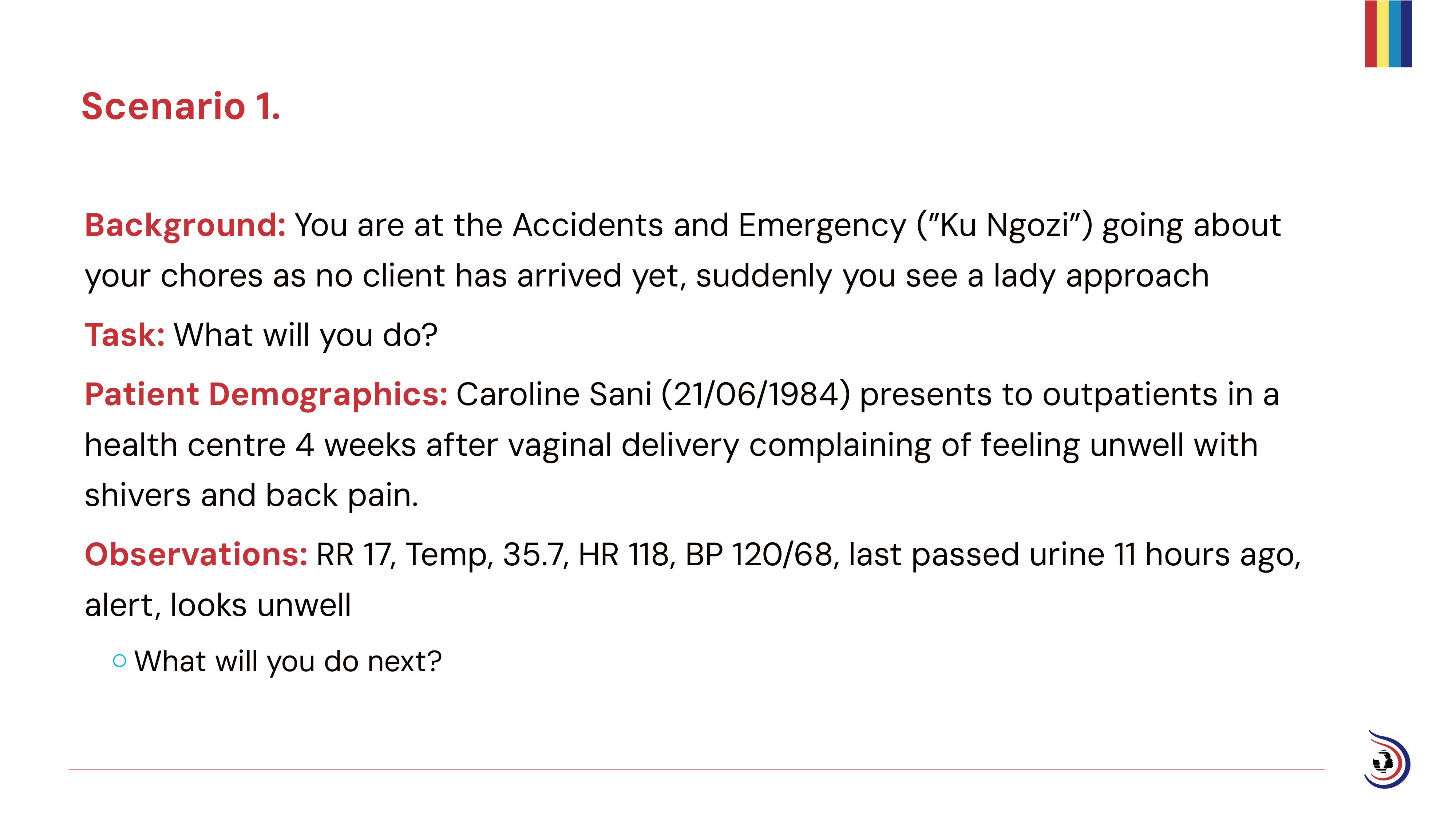

# Scenario 1.
Background: You are at the Accidents and Emergency (”Ku Ngozi”) going about your chores as no client has arrived yet, suddenly you see a lady approach
Task: What will you do?
Patient Demographics: Caroline Sani (21/06/1984) presents to outpatients in a health centre 4 weeks after vaginal delivery complaining of feeling unwell with shivers and back pain.
Observations: RR 17, Temp, 35.7, HR 118, BP 120/68, last passed urine 11 hours ago, alert, looks unwell
What will you do next?